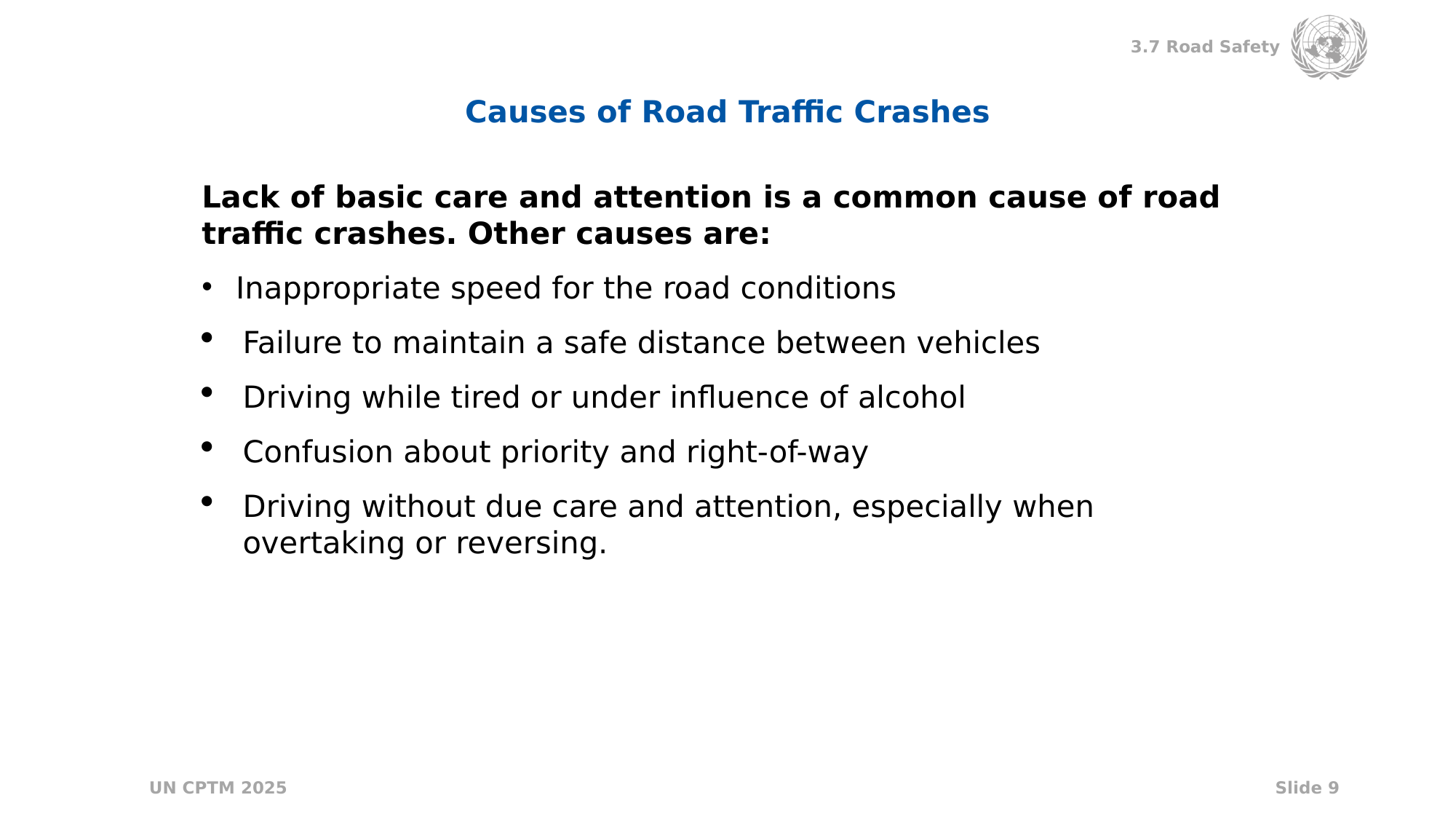

Causes of Road Traffic Crashes
Lack of basic care and attention is a common cause of road traffic crashes. Other causes are:
Inappropriate speed for the road conditions
Failure to maintain a safe distance between vehicles
Driving while tired or under influence of alcohol
Confusion about priority and right-of-way
Driving without due care and attention, especially when overtaking or reversing.